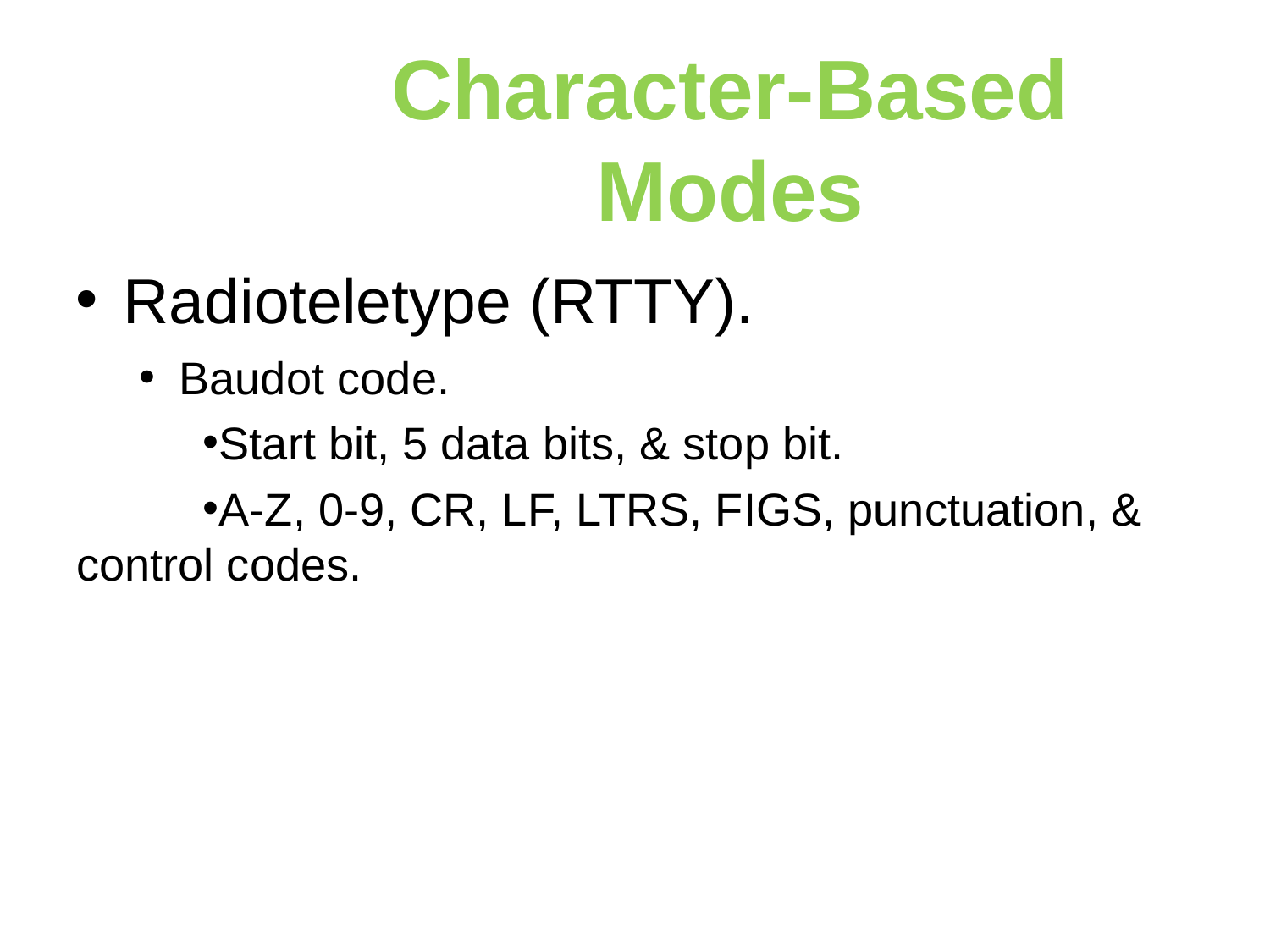

Character-Based Modes
Radioteletype (RTTY).
Baudot code.
Start bit, 5 data bits, & stop bit.
A-Z, 0-9, CR, LF, LTRS, FIGS, punctuation, & control codes.